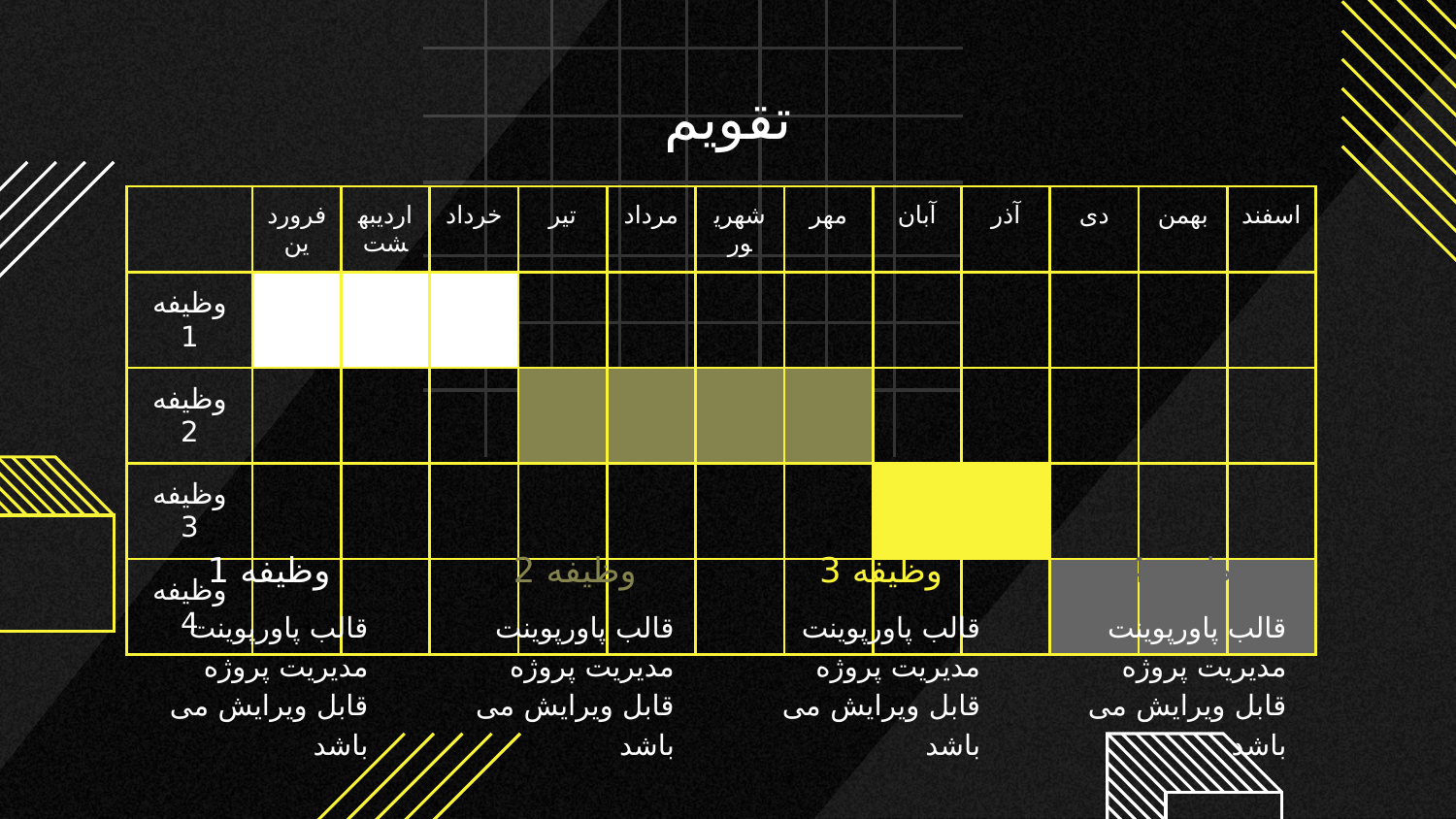

# تقویم
|  | فروردین | اردیبهشت | خرداد | تیر | مرداد | شهریور | مهر | آبان | آذر | دی | بهمن | اسفند |
| --- | --- | --- | --- | --- | --- | --- | --- | --- | --- | --- | --- | --- |
| وظیفه 1 |  |  |  |  |  |  |  |  |  |  |  |  |
| وظیفه 2 |  |  |  |  |  |  |  |  |  |  |  |  |
| وظیفه 3 |  |  |  |  |  |  |  |  |  |  |  |  |
| وظیفه 4 |  |  |  |  |  |  |  |  |  |  |  |  |
وظیفه 1
وظیفه 2
وظیفه 3
وظیفه 4
قالب پاورپوینت مدیریت پروژه قابل ویرایش می باشد
قالب پاورپوینت مدیریت پروژه قابل ویرایش می باشد
قالب پاورپوینت مدیریت پروژه قابل ویرایش می باشد
قالب پاورپوینت مدیریت پروژه قابل ویرایش می باشد